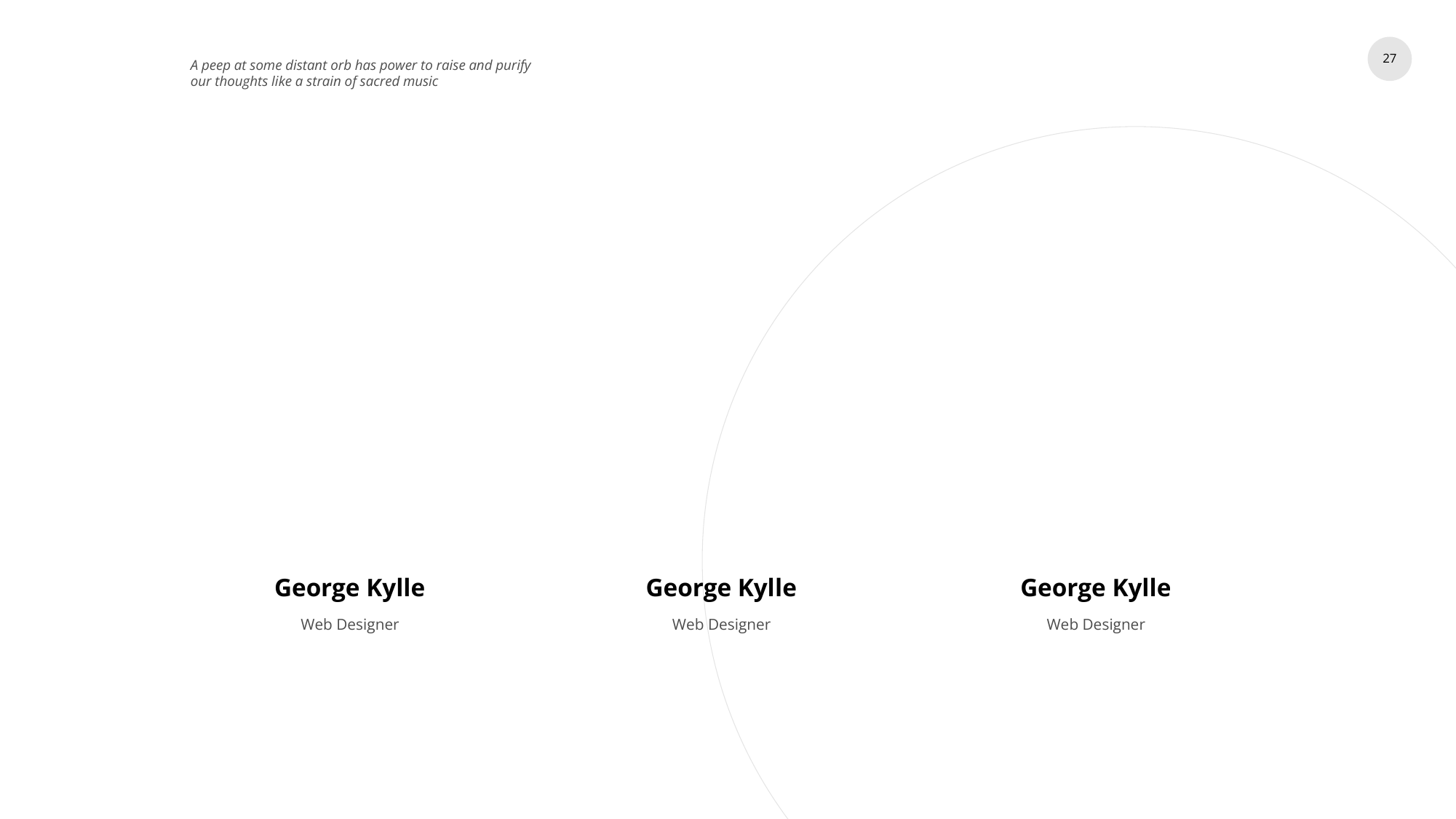

27
A peep at some distant orb has power to raise and purify our thoughts like a strain of sacred music

George Kylle
George Kylle
George Kylle
Web Designer
Web Designer
Web Designer